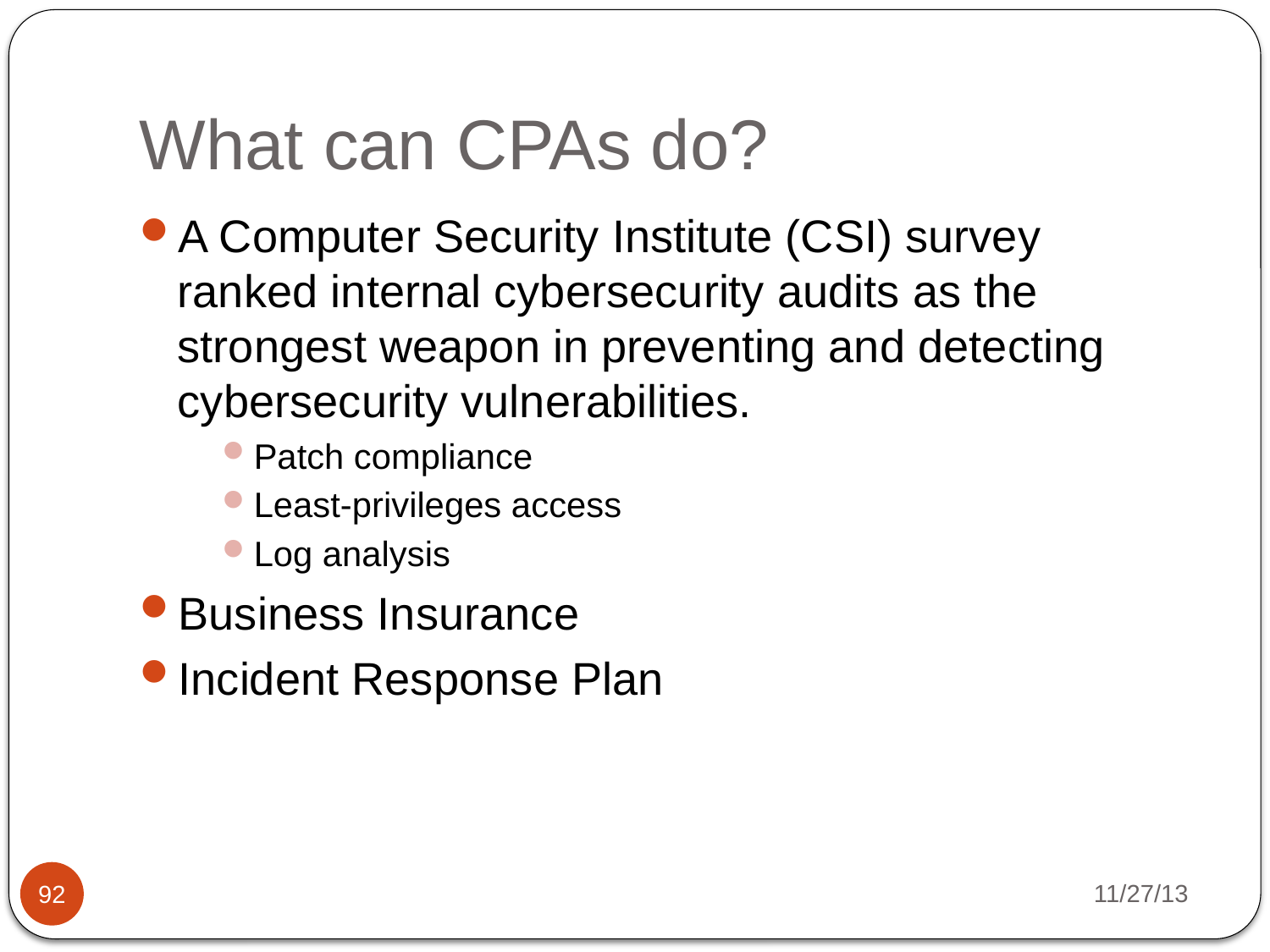

# What can CPAs do?
A Computer Security Institute (CSI) survey ranked internal cybersecurity audits as the strongest weapon in preventing and detecting cybersecurity vulnerabilities.
Patch compliance
Least-privileges access
Log analysis
Business Insurance
Incident Response Plan
11/27/13
92